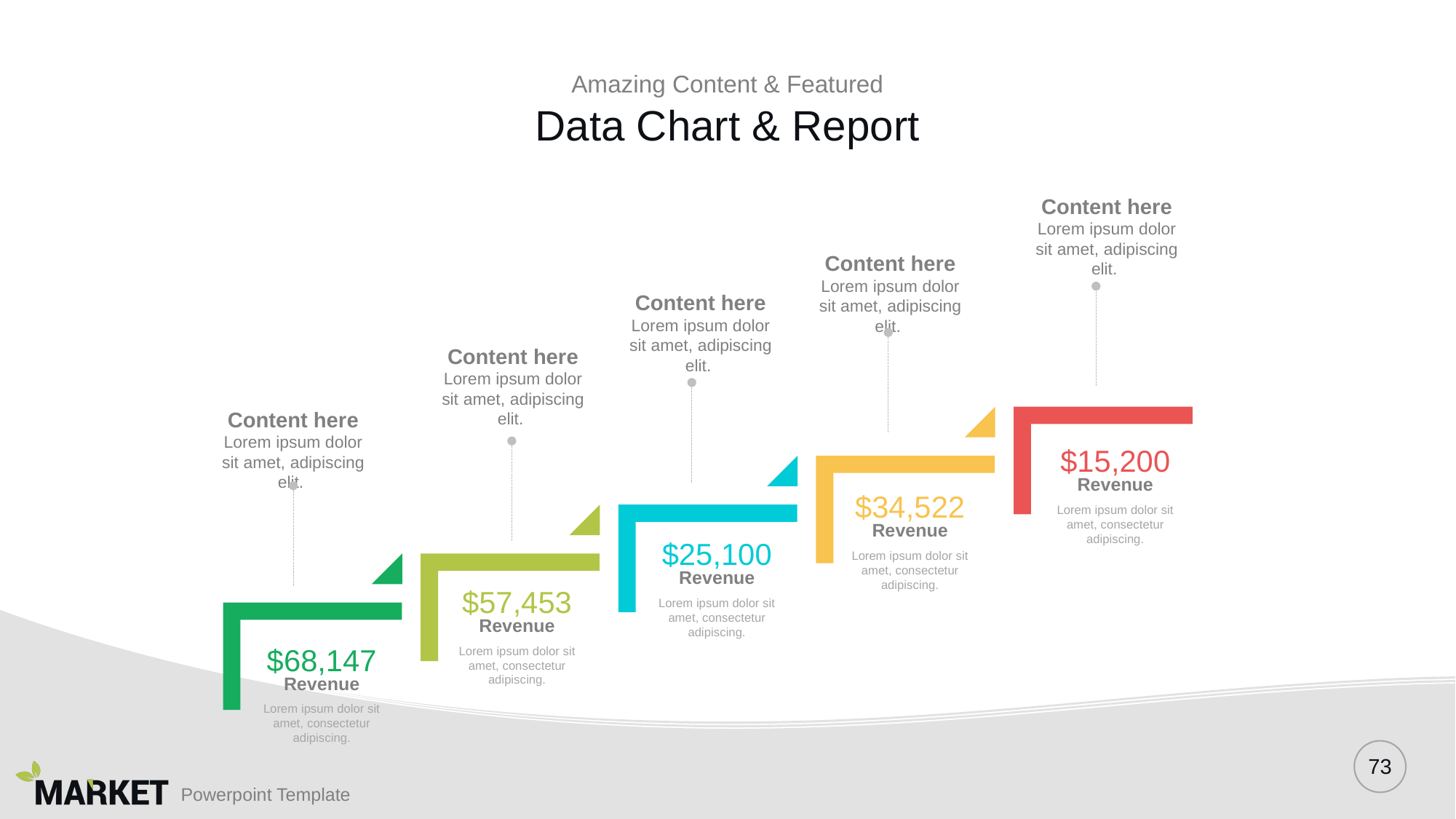

Amazing Content & Featured
# Data Chart & Report
Content here
Lorem ipsum dolor sit amet, adipiscing elit.
Content here
Lorem ipsum dolor sit amet, adipiscing elit.

Content here
Lorem ipsum dolor sit amet, adipiscing elit.
Content here
Lorem ipsum dolor sit amet, adipiscing elit.
Content here
Lorem ipsum dolor sit amet, adipiscing elit.
$15,200
Revenue
Lorem ipsum dolor sit amet, consectetur adipiscing.
$34,522
Revenue
Lorem ipsum dolor sit amet, consectetur adipiscing.
$25,100
Revenue
Lorem ipsum dolor sit amet, consectetur adipiscing.
$57,453
Revenue
Lorem ipsum dolor sit amet, consectetur adipiscing.
$68,147
Revenue
Lorem ipsum dolor sit amet, consectetur adipiscing.